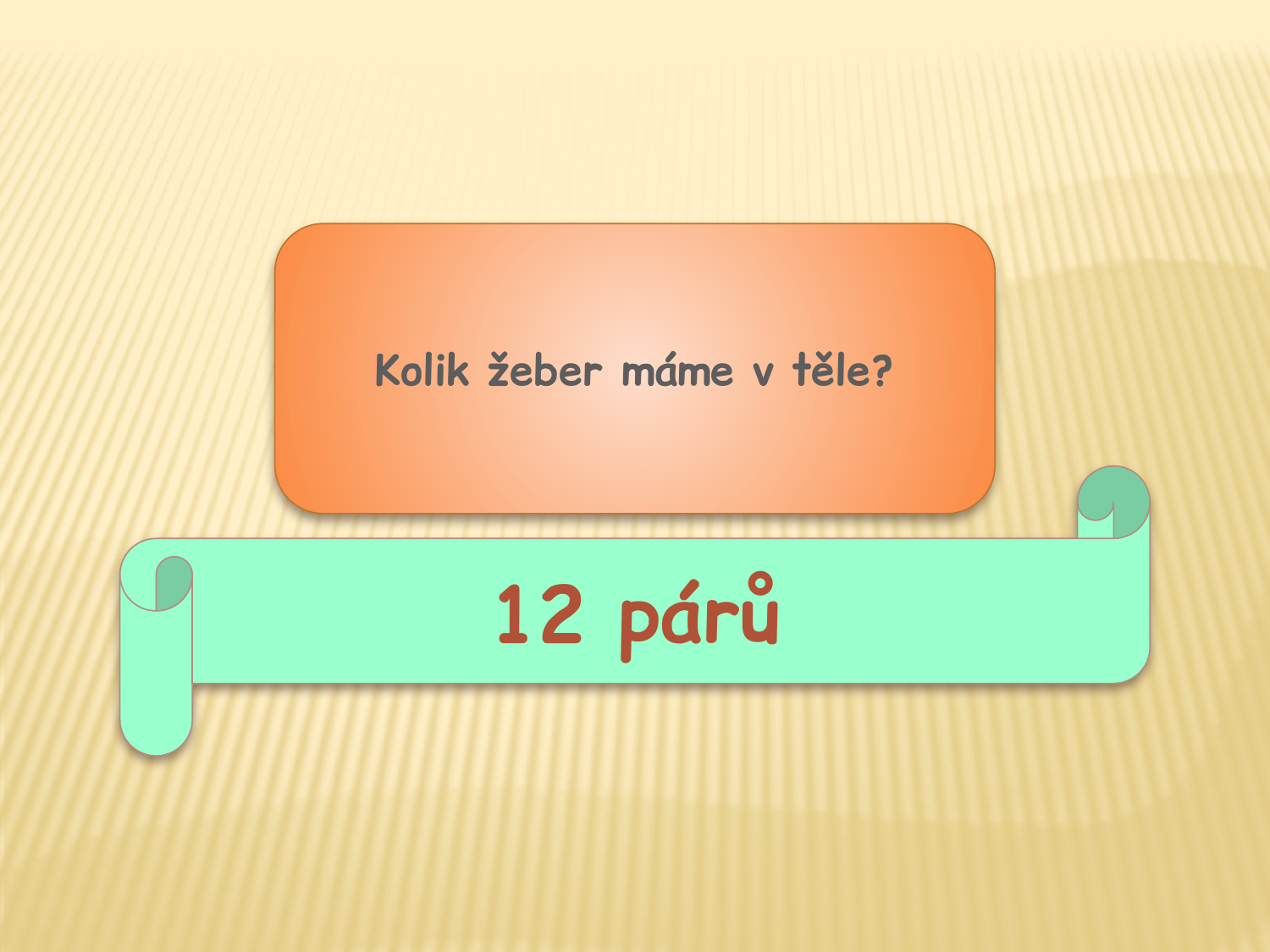

Kolik žeber máme v těle?
12 párů